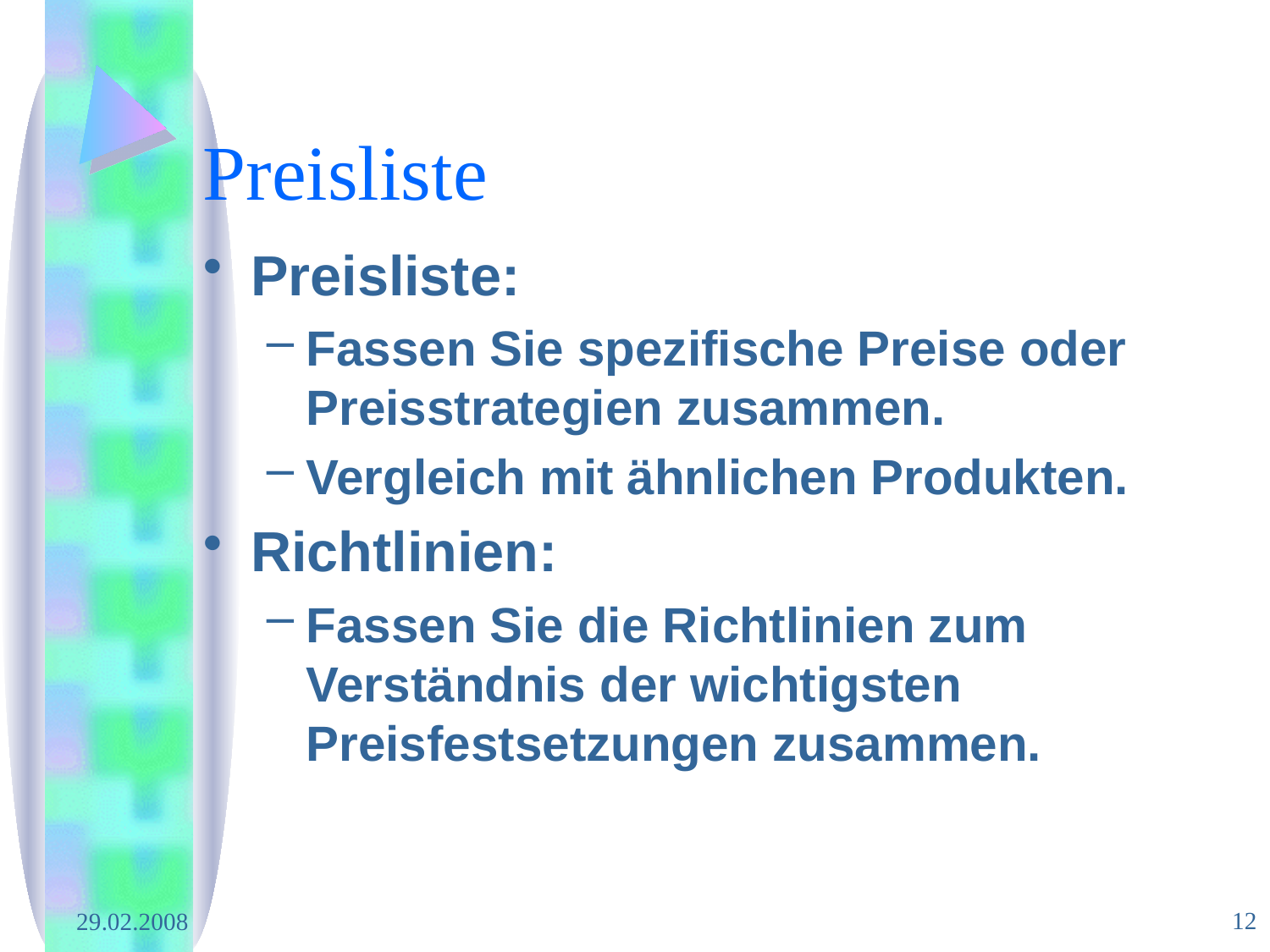

# Preisliste
Preisliste:
Fassen Sie spezifische Preise oder Preisstrategien zusammen.
Vergleich mit ähnlichen Produkten.
Richtlinien:
Fassen Sie die Richtlinien zum Verständnis der wichtigsten Preisfestsetzungen zusammen.
12
29.02.2008